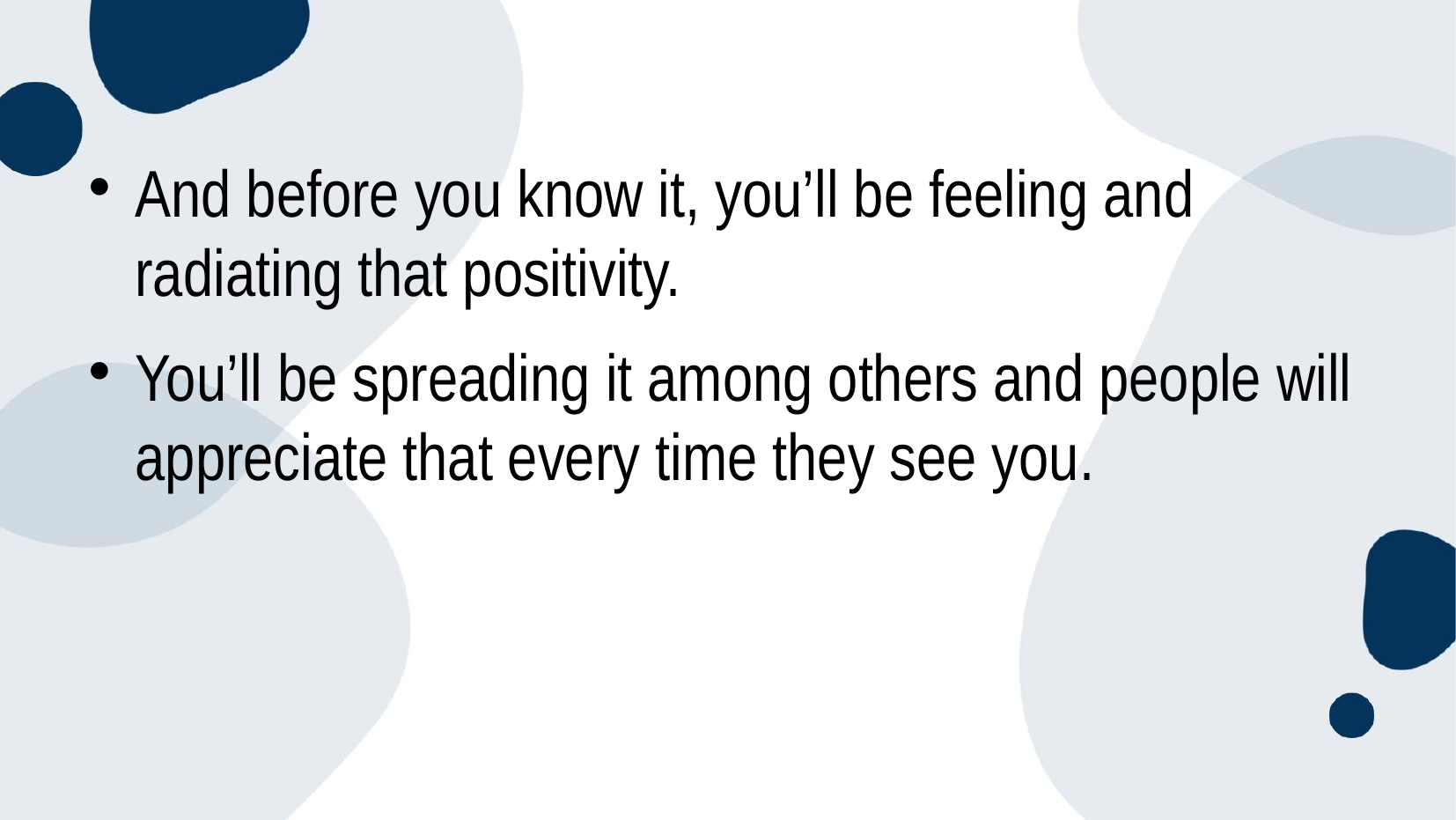

#
And before you know it, you’ll be feeling and radiating that positivity.
You’ll be spreading it among others and people will appreciate that every time they see you.